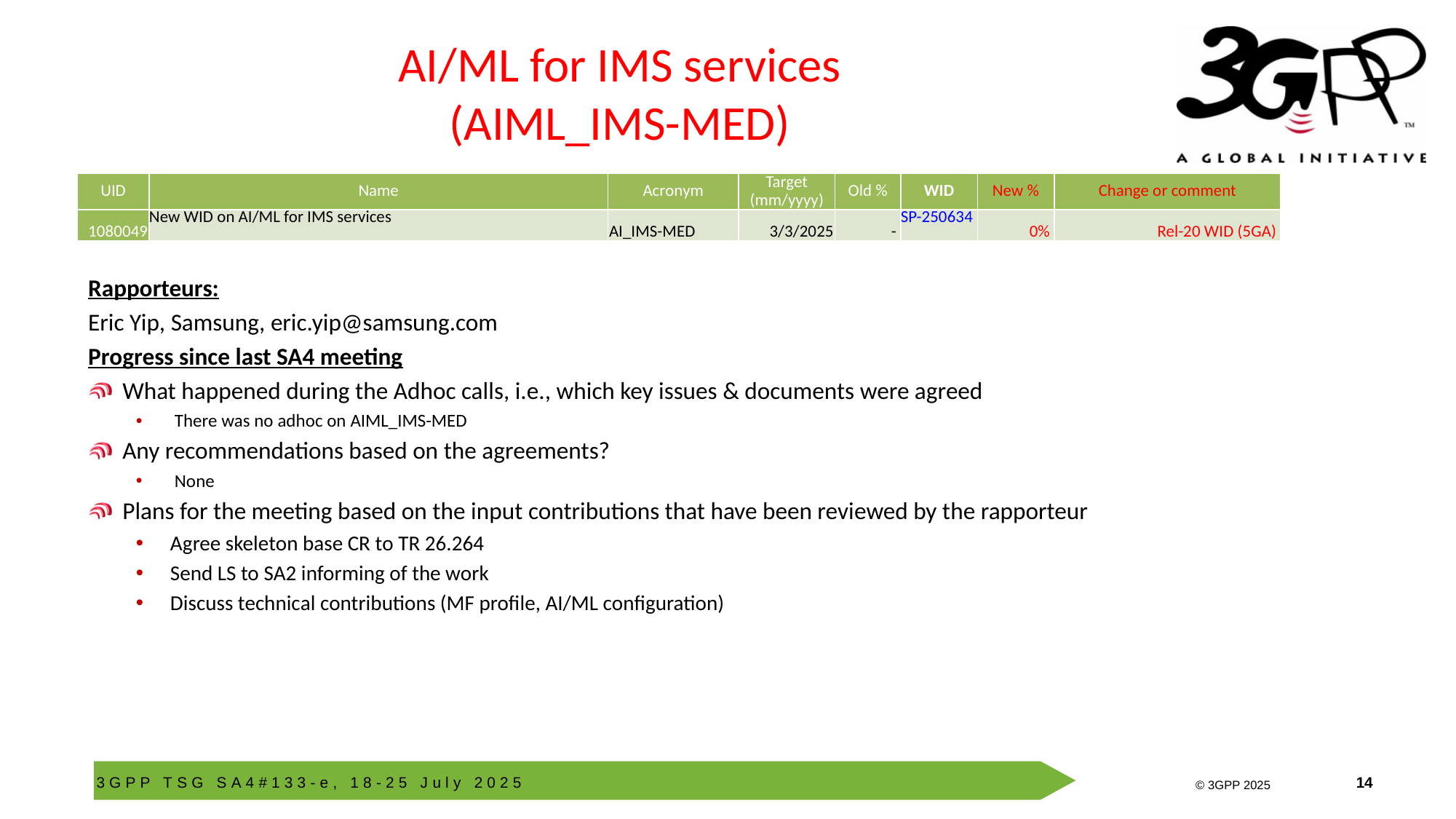

# AI/ML for IMS services (AIML_IMS-MED)
| UID | Name | Acronym | Target (mm/yyyy) | Old % | WID | New % | Change or comment |
| --- | --- | --- | --- | --- | --- | --- | --- |
| 1080049 | New WID on AI/ML for IMS services | AI\_IMS-MED | 3/3/2025 | - | SP-250634 | 0% | Rel-20 WID (5GA) |
Rapporteurs:
Eric Yip, Samsung, eric.yip@samsung.com
Progress since last SA4 meeting
What happened during the Adhoc calls, i.e., which key issues & documents were agreed
 There was no adhoc on AIML_IMS-MED
Any recommendations based on the agreements?
 None
Plans for the meeting based on the input contributions that have been reviewed by the rapporteur
Agree skeleton base CR to TR 26.264
Send LS to SA2 informing of the work
Discuss technical contributions (MF profile, AI/ML configuration)